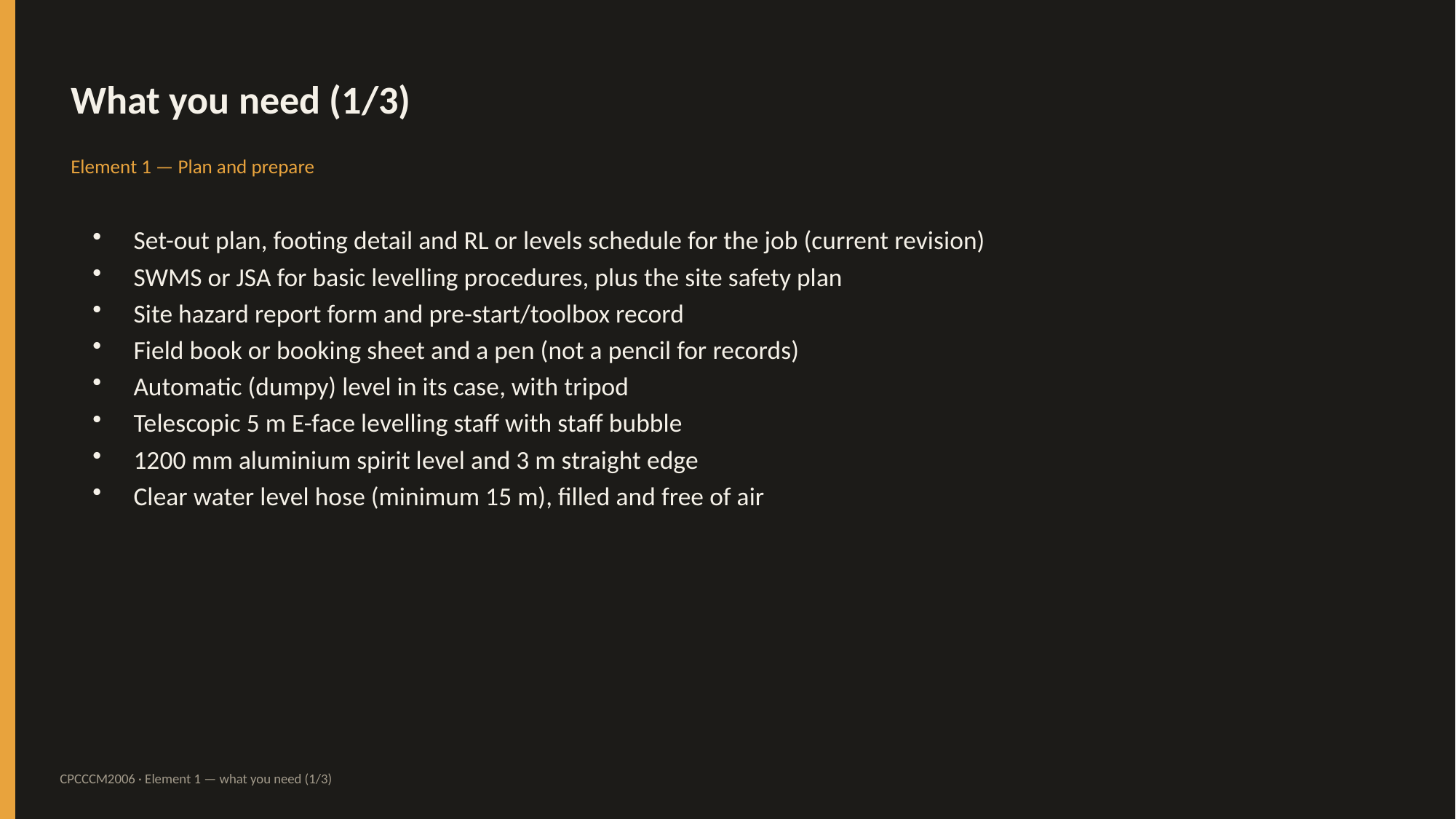

What you need (1/3)
Element 1 — Plan and prepare
Set-out plan, footing detail and RL or levels schedule for the job (current revision)
SWMS or JSA for basic levelling procedures, plus the site safety plan
Site hazard report form and pre-start/toolbox record
Field book or booking sheet and a pen (not a pencil for records)
Automatic (dumpy) level in its case, with tripod
Telescopic 5 m E-face levelling staff with staff bubble
1200 mm aluminium spirit level and 3 m straight edge
Clear water level hose (minimum 15 m), filled and free of air
CPCCCM2006 · Element 1 — what you need (1/3)